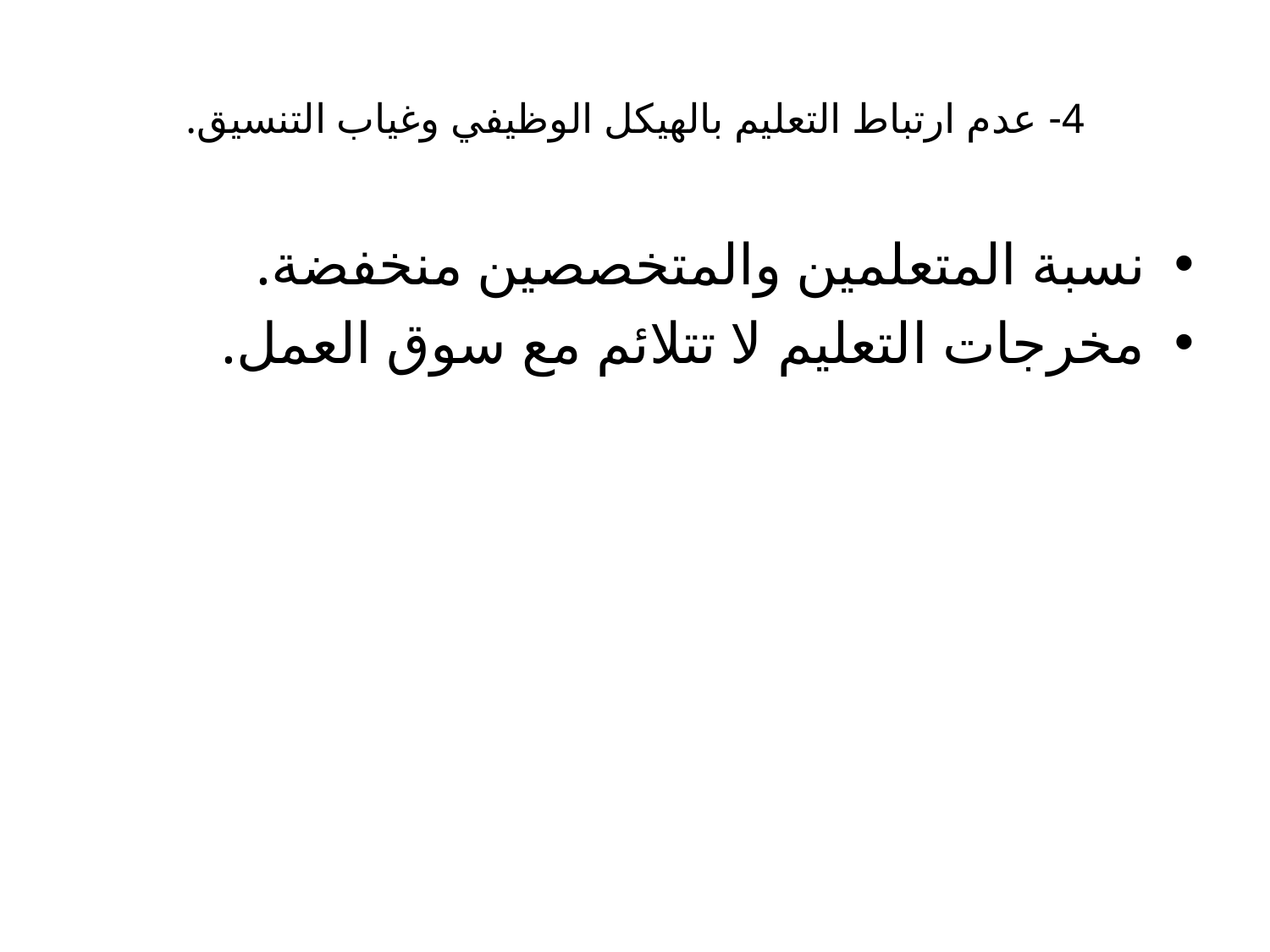

# 4- عدم ارتباط التعليم بالهيكل الوظيفي وغياب التنسيق.
نسبة المتعلمين والمتخصصين منخفضة.
مخرجات التعليم لا تتلائم مع سوق العمل.